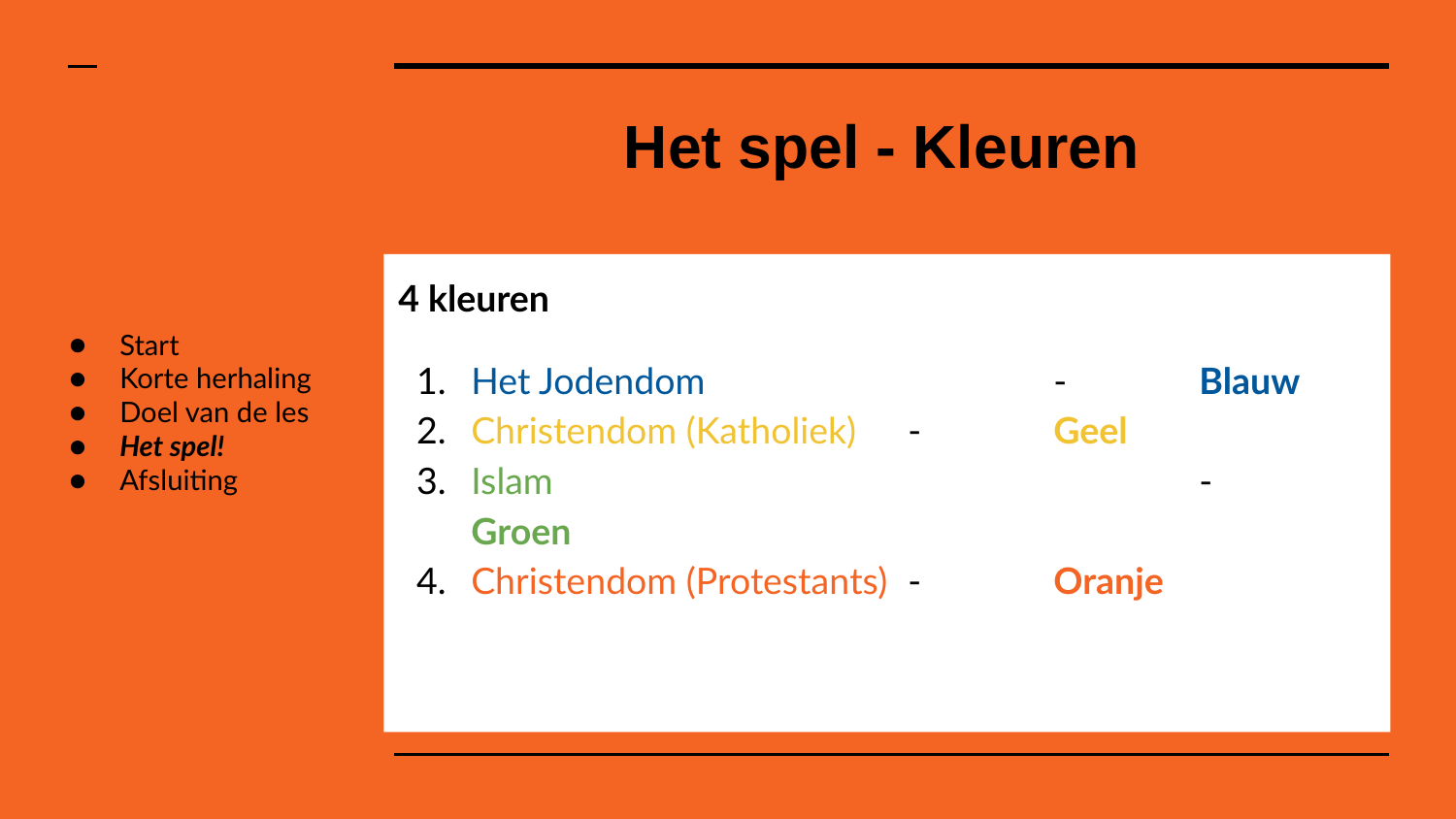

# Het spel - Kleuren
4 kleuren
Het Jodendom			-	Blauw
Christendom (Katholiek)	-	Geel
Islam					-	Groen
Christendom (Protestants)	-	Oranje
Start
Korte herhaling
Doel van de les
Het spel!
Afsluiting